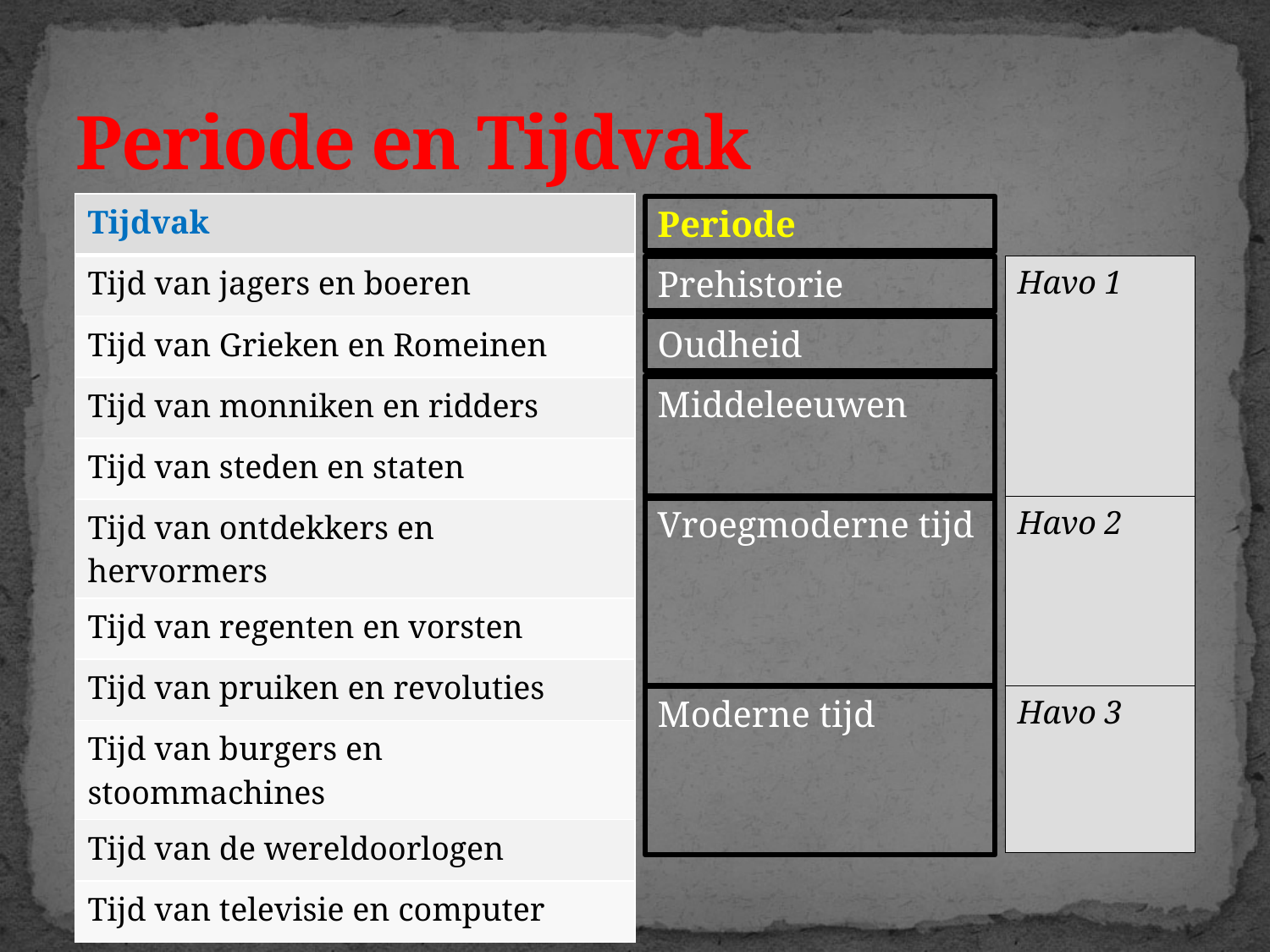

# Periode en Tijdvak
| Tijdvak |
| --- |
| Tijd van jagers en boeren |
| Tijd van Grieken en Romeinen |
| Tijd van monniken en ridders |
| Tijd van steden en staten |
| Tijd van ontdekkers en hervormers |
| Tijd van regenten en vorsten |
| Tijd van pruiken en revoluties |
| Tijd van burgers en stoommachines |
| Tijd van de wereldoorlogen |
| Tijd van televisie en computer |
Periode
Prehistorie
Havo 1

Oudheid
Middeleeuwen

Vroegmoderne tijd

Havo 2

Moderne tijd

Havo 3